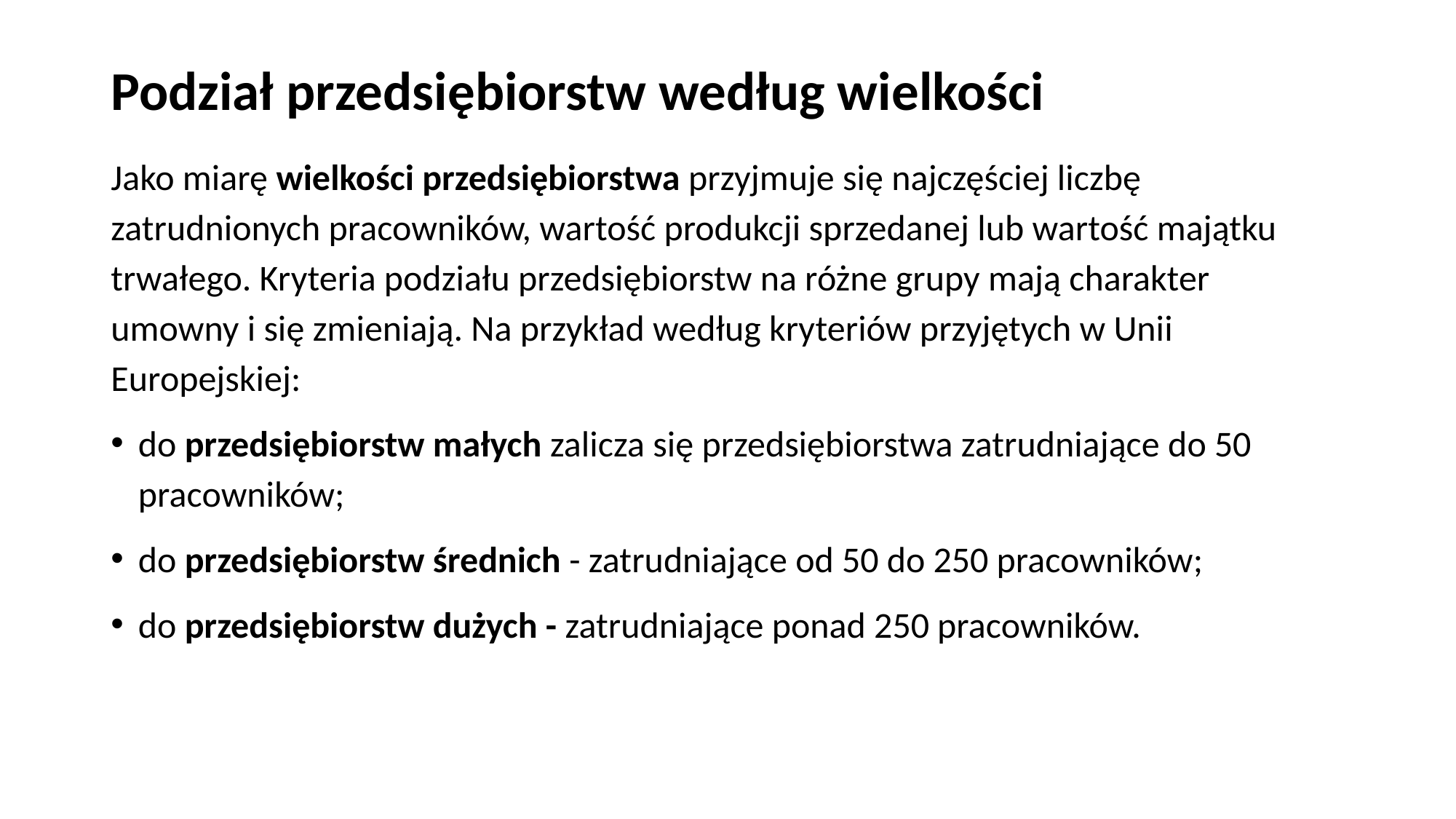

# Podział przedsiębiorstw według wielkości
Jako miarę wielkości przedsiębiorstwa przyjmuje się najczęściej liczbę zatrudnionych pracowników, wartość produkcji sprzedanej lub wartość majątku trwałego. Kryteria podziału przedsiębiorstw na różne grupy mają charakter umowny i się zmieniają. Na przykład według kryteriów przyjętych w Unii Europejskiej:
do przedsiębiorstw małych zalicza się przedsiębiorstwa zatrudniające do 50 pracowników;
do przedsiębiorstw średnich - zatrudniające od 50 do 250 pracowników;
do przedsiębiorstw dużych - zatrudniające ponad 250 pracowników.